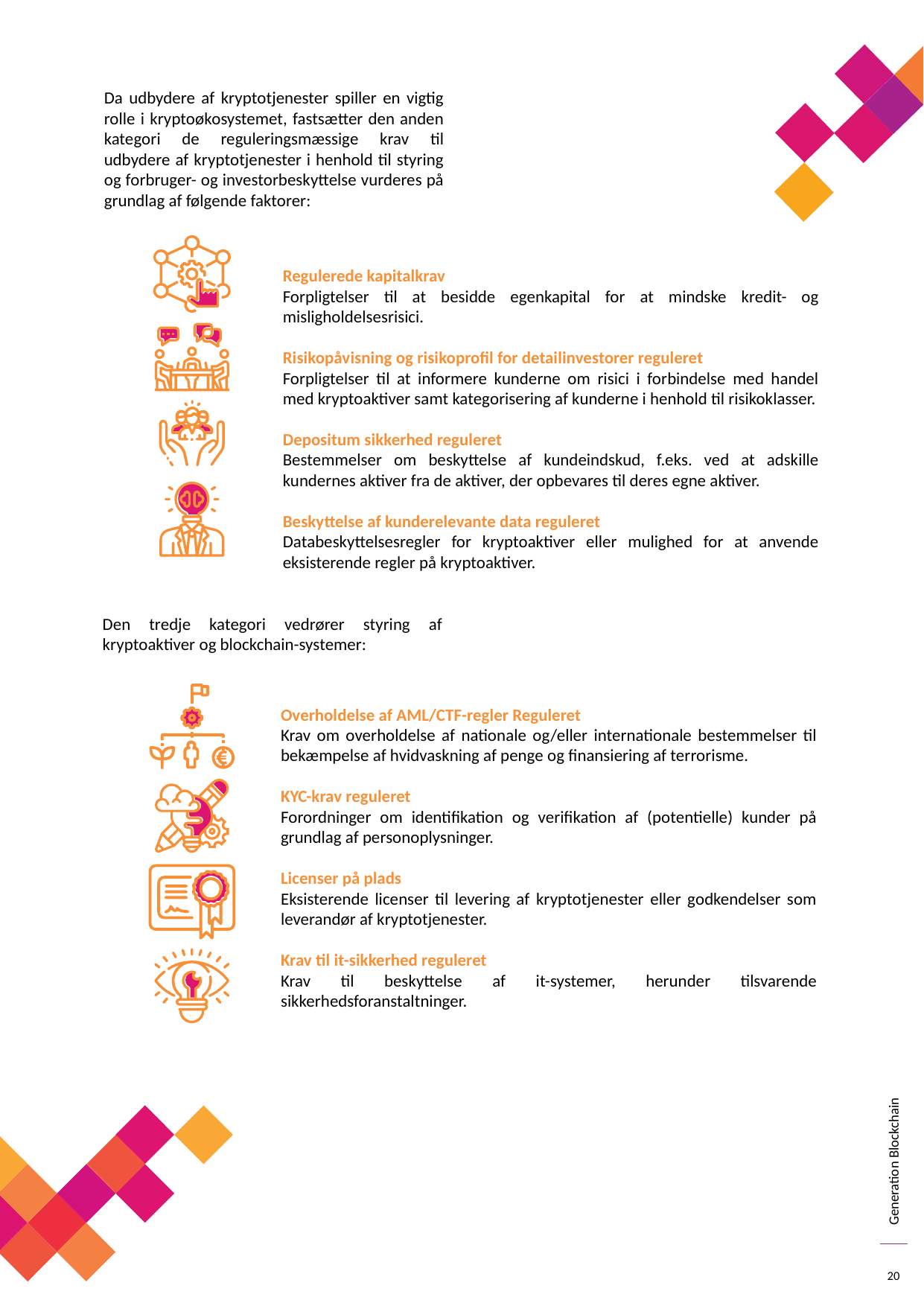

Da udbydere af kryptotjenester spiller en vigtig rolle i kryptoøkosystemet, fastsætter den anden kategori de reguleringsmæssige krav til udbydere af kryptotjenester i henhold til styring og forbruger- og investorbeskyttelse vurderes på grundlag af følgende faktorer:

Regulerede kapitalkrav
Forpligtelser til at besidde egenkapital for at mindske kredit- og misligholdelsesrisici.

Risikopåvisning og risikoprofil for detailinvestorer reguleret
Forpligtelser til at informere kunderne om risici i forbindelse med handel med kryptoaktiver samt kategorisering af kunderne i henhold til risikoklasser.

Depositum sikkerhed reguleret
Bestemmelser om beskyttelse af kundeindskud, f.eks. ved at adskille kundernes aktiver fra de aktiver, der opbevares til deres egne aktiver.

Beskyttelse af kunderelevante data reguleret
Databeskyttelsesregler for kryptoaktiver eller mulighed for at anvende eksisterende regler på kryptoaktiver.

Den tredje kategori vedrører styring af kryptoaktiver og blockchain-systemer:

Overholdelse af AML/CTF-regler Reguleret
Krav om overholdelse af nationale og/eller internationale bestemmelser til bekæmpelse af hvidvaskning af penge og finansiering af terrorisme.

KYC-krav reguleret
Forordninger om identifikation og verifikation af (potentielle) kunder på grundlag af personoplysninger.

Licenser på plads
Eksisterende licenser til levering af kryptotjenester eller godkendelser som leverandør af kryptotjenester.

Krav til it-sikkerhed reguleret
Krav til beskyttelse af it-systemer, herunder tilsvarende sikkerhedsforanstaltninger.

20